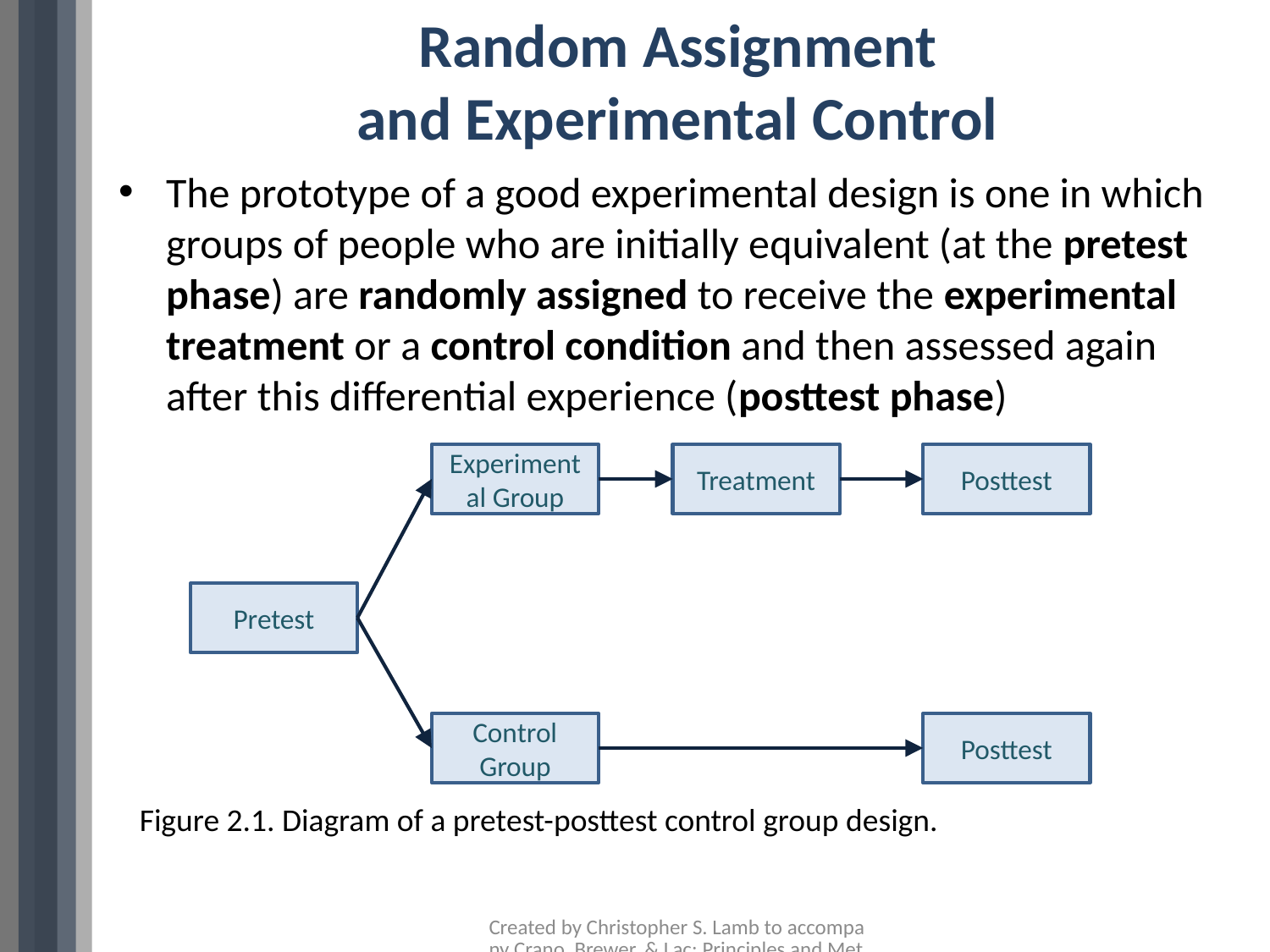

# Random Assignment and Experimental Control
The prototype of a good experimental design is one in which groups of people who are initially equivalent (at the pretest phase) are randomly assigned to receive the experimental treatment or a control condition and then assessed again after this differential experience (posttest phase)
Experimental Group
Treatment
Posttest
Pretest
Control Group
Posttest
Figure 2.1. Diagram of a pretest-posttest control group design.
Created by Christopher S. Lamb to accompany Crano, Brewer, & Lac: Principles and Methods of Social Research, 3rd Edition, 2015, Routledge/Taylor & Francis